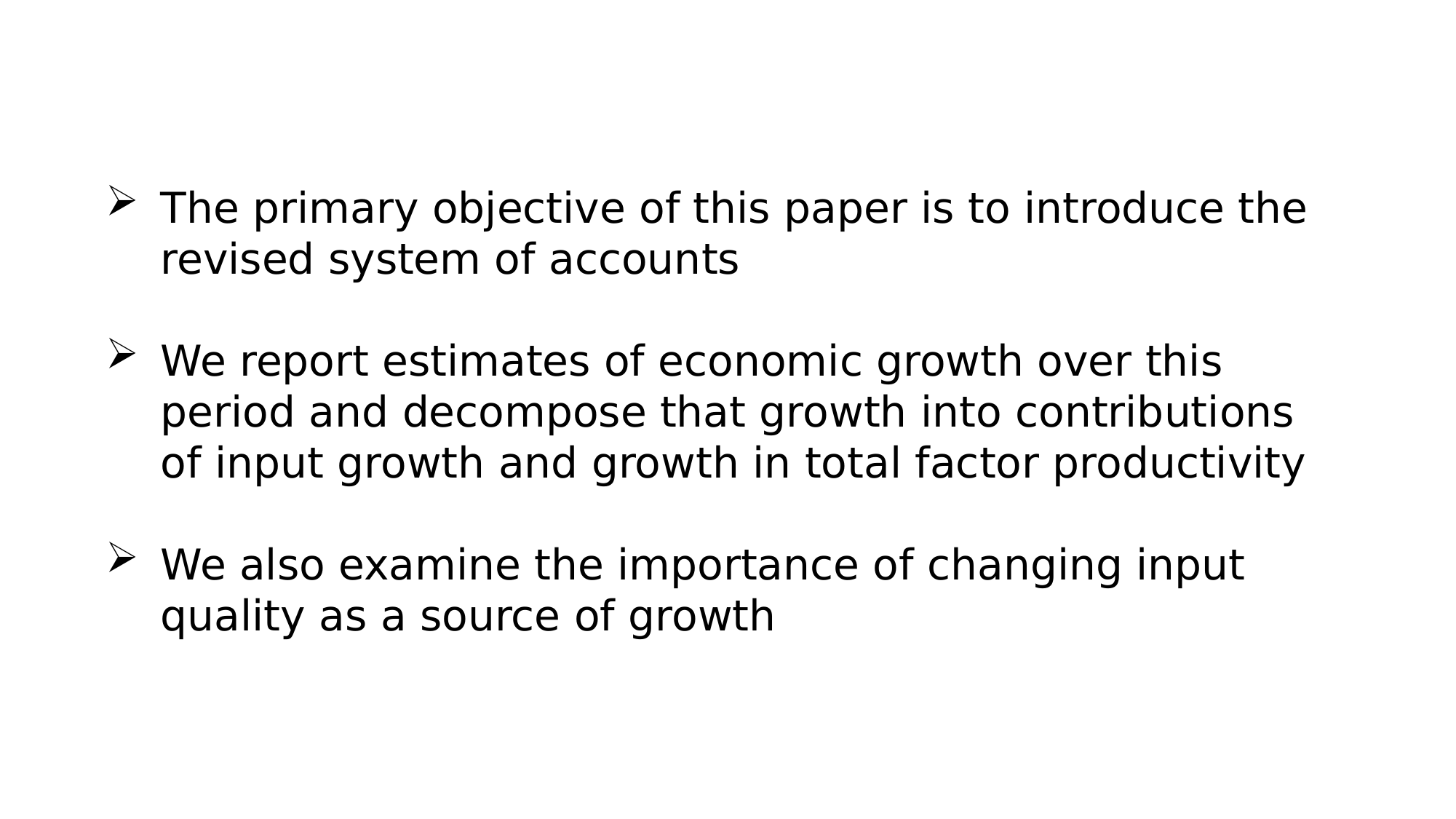

The primary objective of this paper is to introduce the revised system of accounts

We report estimates of economic growth over this period and decompose that growth into contributions of input growth and growth in total factor productivity

We also examine the importance of changing input quality as a source of growth